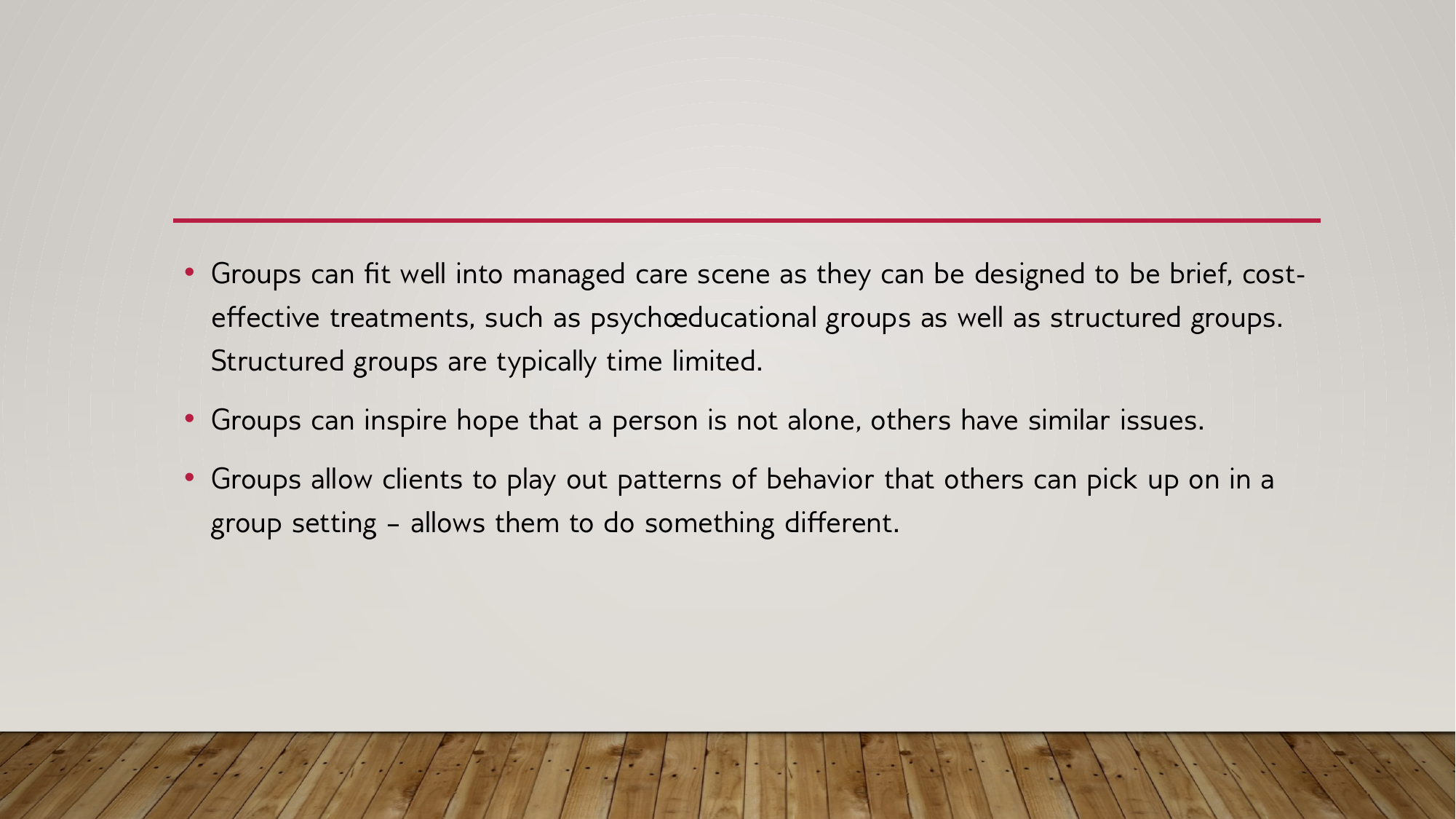

#
Groups can fit well into managed care scene as they can be designed to be brief, cost-effective treatments, such as psychoeducational groups as well as structured groups. Structured groups are typically time limited.
Groups can inspire hope that a person is not alone, others have similar issues.
Groups allow clients to play out patterns of behavior that others can pick up on in a group setting – allows them to do something different.